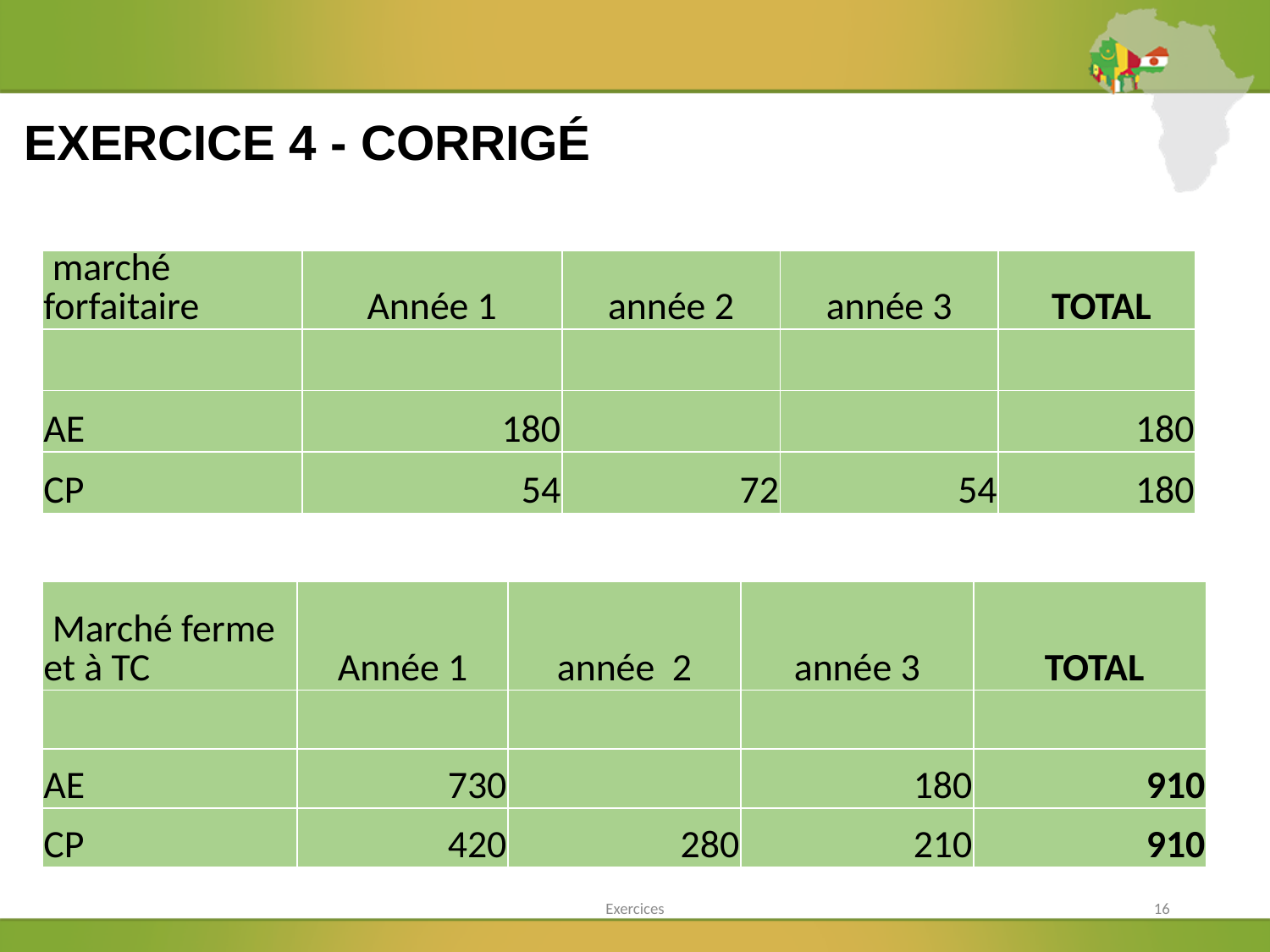

# EXERCICE 4 - CORRIGÉ
| marché forfaitaire | Année 1 | année 2 | année 3 | TOTAL |
| --- | --- | --- | --- | --- |
|  |  |  |  |  |
| AE | 180 |  |  | 180 |
| CP | 54 | 72 | 54 | 180 |
| Marché ferme et à TC | Année 1 | année 2 | année 3 | TOTAL |
| --- | --- | --- | --- | --- |
|  |  |  |  |  |
| AE | 730 |  | 180 | 910 |
| CP | 420 | 280 | 210 | 910 |
Exercices
16